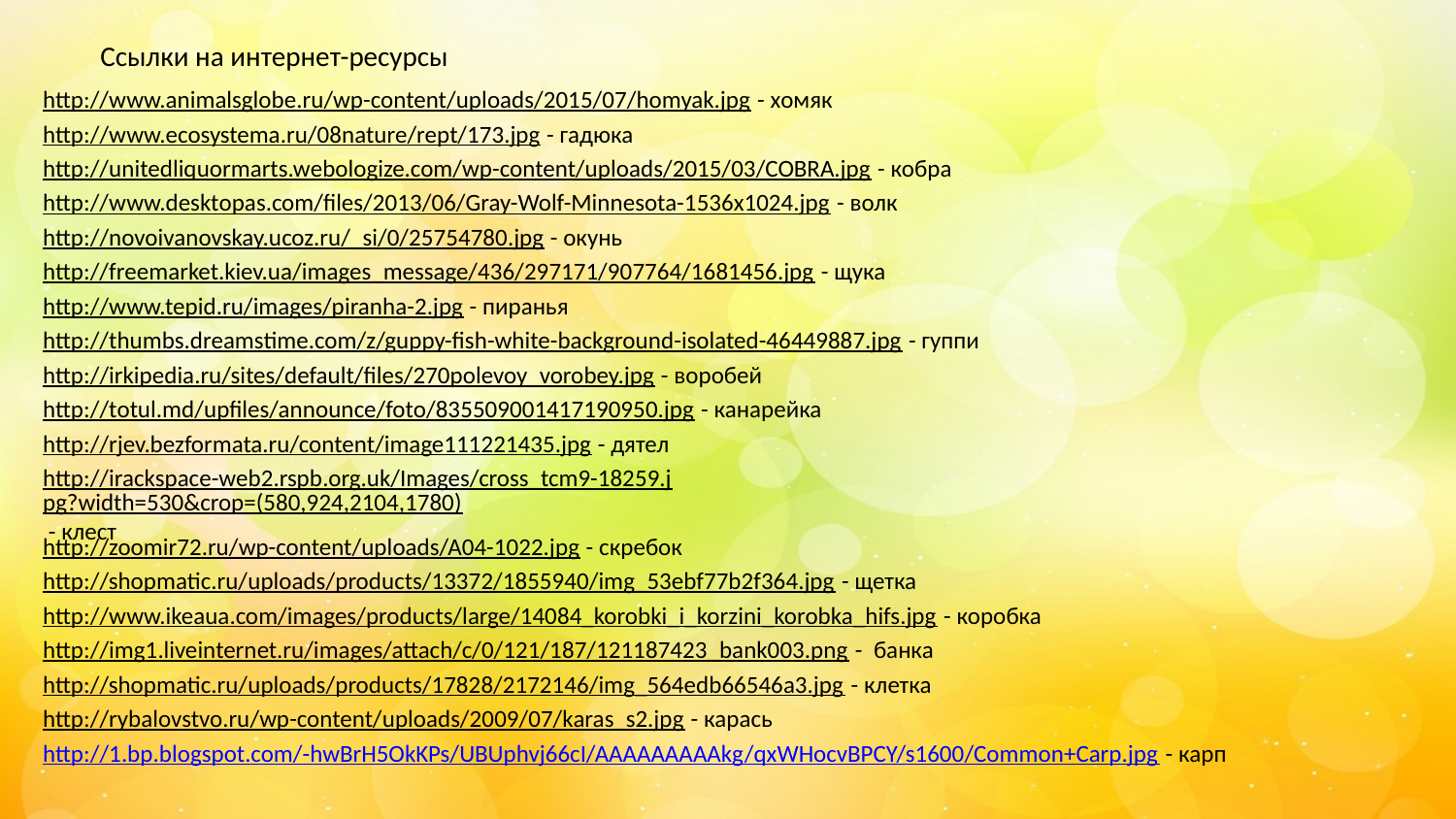

Ссылки на интернет-ресурсы
http://www.animalsglobe.ru/wp-content/uploads/2015/07/homyak.jpg - хомяк
http://www.ecosystema.ru/08nature/rept/173.jpg - гадюка
http://unitedliquormarts.webologize.com/wp-content/uploads/2015/03/COBRA.jpg - кобра
http://www.desktopas.com/files/2013/06/Gray-Wolf-Minnesota-1536x1024.jpg - волк
http://novoivanovskay.ucoz.ru/_si/0/25754780.jpg - окунь
http://freemarket.kiev.ua/images_message/436/297171/907764/1681456.jpg - щука
http://www.tepid.ru/images/piranha-2.jpg - пиранья
http://thumbs.dreamstime.com/z/guppy-fish-white-background-isolated-46449887.jpg - гуппи
http://irkipedia.ru/sites/default/files/270polevoy_vorobey.jpg - воробей
http://totul.md/upfiles/announce/foto/835509001417190950.jpg - канарейка
http://rjev.bezformata.ru/content/image111221435.jpg - дятел
http://irackspace-web2.rspb.org.uk/Images/cross_tcm9-18259.jpg?width=530&crop=(580,924,2104,1780) - клест
http://zoomir72.ru/wp-content/uploads/A04-1022.jpg - скребок
http://shopmatic.ru/uploads/products/13372/1855940/img_53ebf77b2f364.jpg - щетка
http://www.ikeaua.com/images/products/large/14084_korobki_i_korzini_korobka_hifs.jpg - коробка
http://img1.liveinternet.ru/images/attach/c/0/121/187/121187423_bank003.png -  банка
http://shopmatic.ru/uploads/products/17828/2172146/img_564edb66546a3.jpg - клетка
http://rybalovstvo.ru/wp-content/uploads/2009/07/karas_s2.jpg - карась
http://1.bp.blogspot.com/-hwBrH5OkKPs/UBUphvj66cI/AAAAAAAAAkg/qxWHocvBPCY/s1600/Common+Carp.jpg - карп